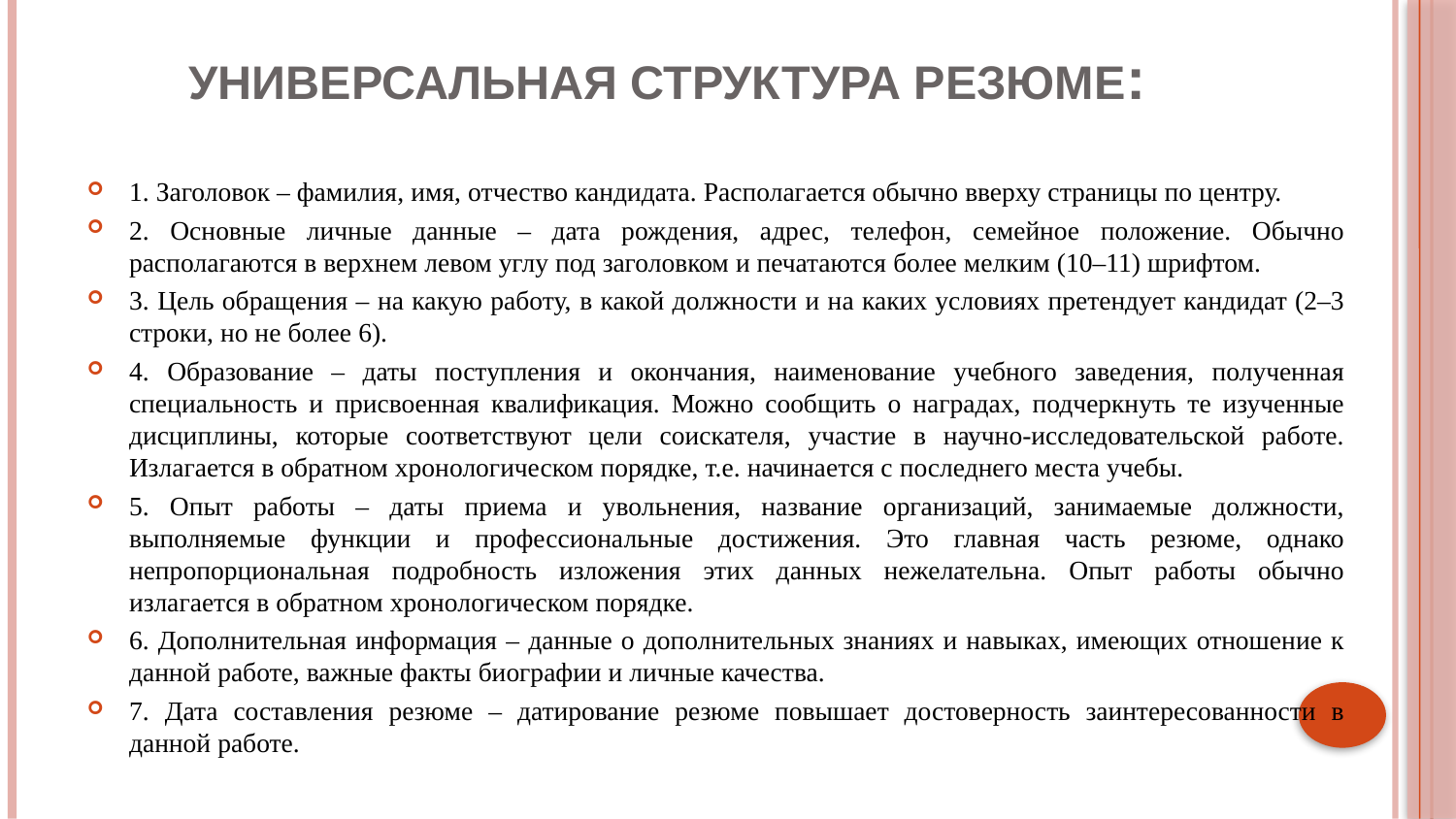

# Универсальная структура резюме:

1. Заголовок – фамилия, имя, отчество кандидата. Располагается обычно вверху страницы по центру.
2. Основные личные данные – дата рождения, адрес, телефон, семейное положение. Обычно располагаются в верхнем левом углу под заголовком и печатаются более мелким (10–11) шрифтом.
3. Цель обращения – на какую работу, в какой должности и на каких условиях претендует кандидат (2–3 строки, но не более 6).
4. Образование – даты поступления и окончания, наименование учебного заведения, полученная специальность и присвоенная квалификация. Можно сообщить о наградах, подчеркнуть те изученные дисциплины, которые соответствуют цели соискателя, участие в научно-исследовательской работе. Излагается в обратном хронологическом порядке, т.е. начинается с последнего места учебы.
5. Опыт работы – даты приема и увольнения, название организаций, занимаемые должности, выполняемые функции и профессиональные достижения. Это главная часть резюме, однако непропорциональная подробность изложения этих данных нежелательна. Опыт работы обычно излагается в обратном хронологическом порядке.
6. Дополнительная информация – данные о дополнительных знаниях и навыках, имеющих отношение к данной работе, важные факты биографии и личные качества.
7. Дата составления резюме – датирование резюме повышает достоверность заинтересованности в данной работе.